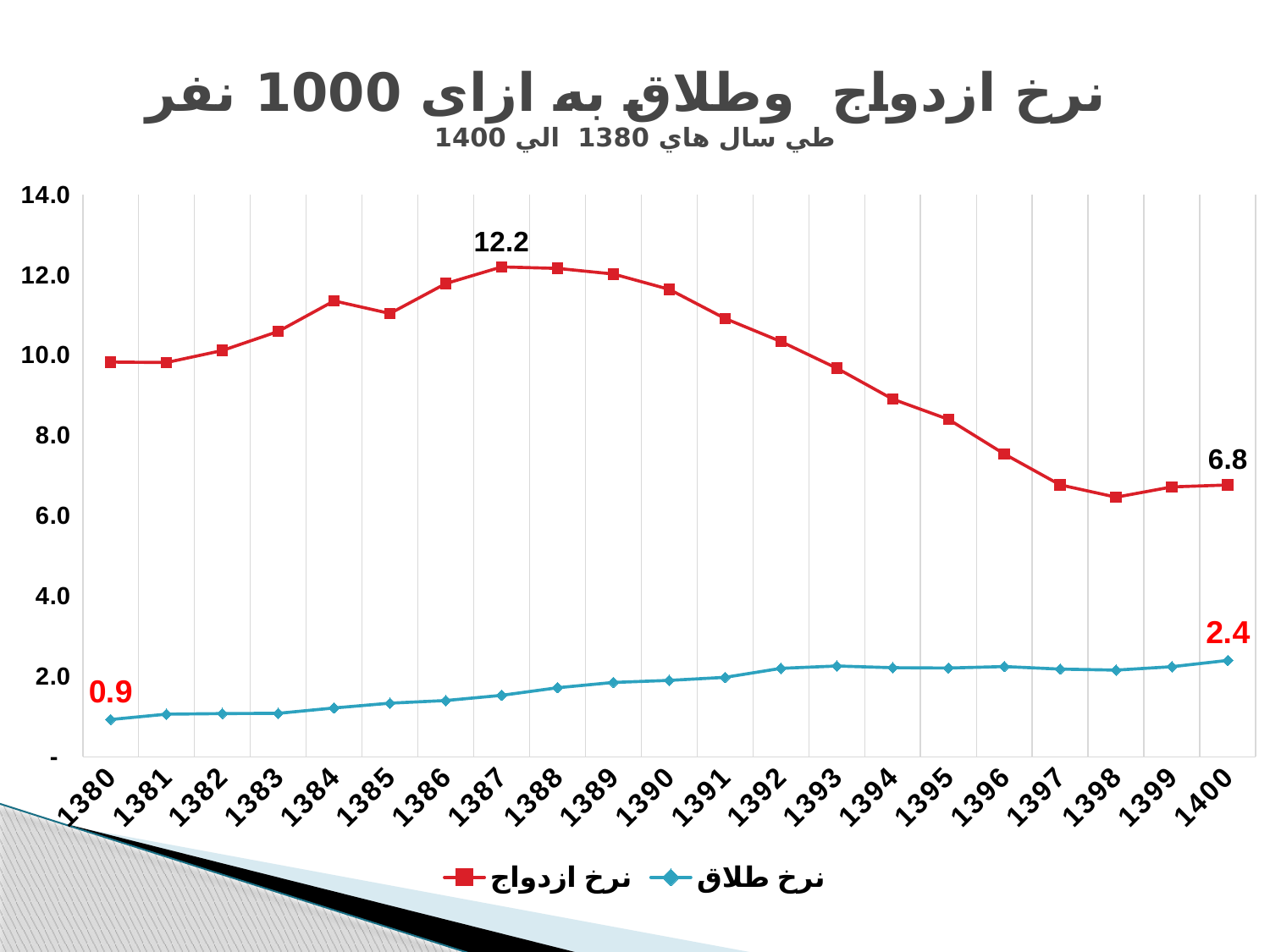

# نرخ ازدواج‌  وطلاق به ازای 1000 نفر طي سال هاي 1380  الي 1400

### Chart

| Category | نرخ ازدواج | نرخ طلاق |
|---|---|---|
| 1380 | 9.83047732806542 | 0.9264789206903417 |
| 1381 | 9.818401206636501 | 1.0600150829562593 |
| 1382 | 10.117120998291615 | 1.074931293173884 |
| 1383 | 10.59296217718926 | 1.0810154363889093 |
| 1384 | 11.353480328577605 | 1.2136763222366336 |
| 1385 | 11.04021504766228 | 1.3339622106218794 |
| 1386 | 11.785822380405236 | 1.399153658604938 |
| 1387 | 12.199263830847148 | 1.5292115240915507 |
| 1388 | 12.161976064265806 | 1.717949068255096 |
| 1389 | 12.023504187062583 | 1.850128780829861 |
| 1390 | 11.640612109115104 | 1.9007451763140386 |
| 1391 | 10.915173991951393 | 1.9769588889765644 |
| 1392 | 10.341568974032388 | 2.200514673390346 |
| 1393 | 9.67656956432388 | 2.2600184956843403 |
| 1394 | 8.908001472585784 | 2.2175237708351845 |
| 1395 | 8.402985261366764 | 2.2086930410629835 |
| 1396 | 7.539745598558968 | 2.2464190097837218 |
| 1397 | 6.771333056782411 | 2.1827188209170103 |
| 1398 | 6.464599202031193 | 2.157127312295974 |
| 1399 | 6.7217326667386015 | 2.2426716541380425 |
| 1400 | 6.7685444054488135 | 2.3991791089167807 |